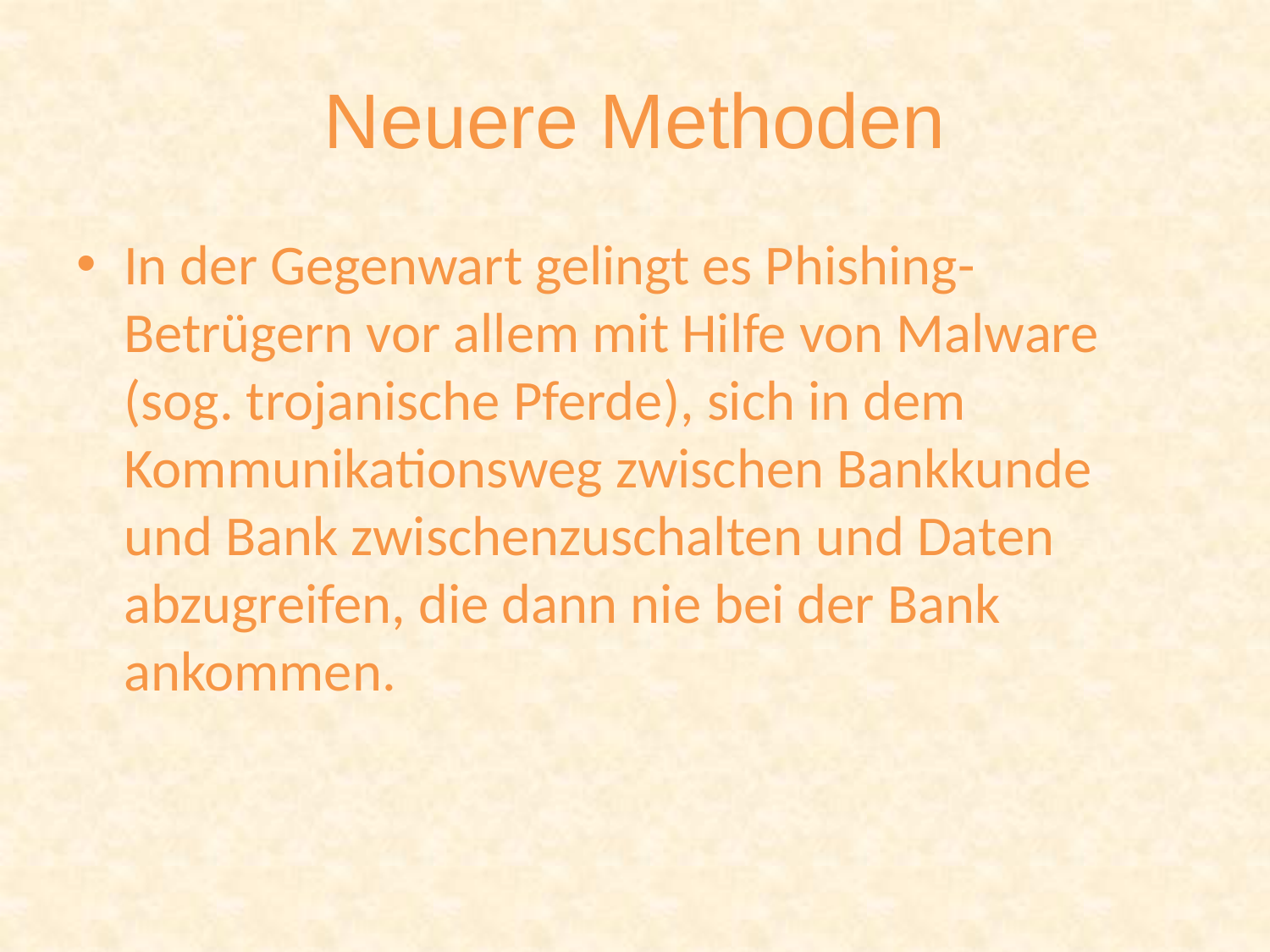

# Neuere Methoden
In der Gegenwart gelingt es Phishing-Betrügern vor allem mit Hilfe von Malware (sog. trojanische Pferde), sich in dem Kommunikationsweg zwischen Bankkunde und Bank zwischenzuschalten und Daten abzugreifen, die dann nie bei der Bank ankommen.